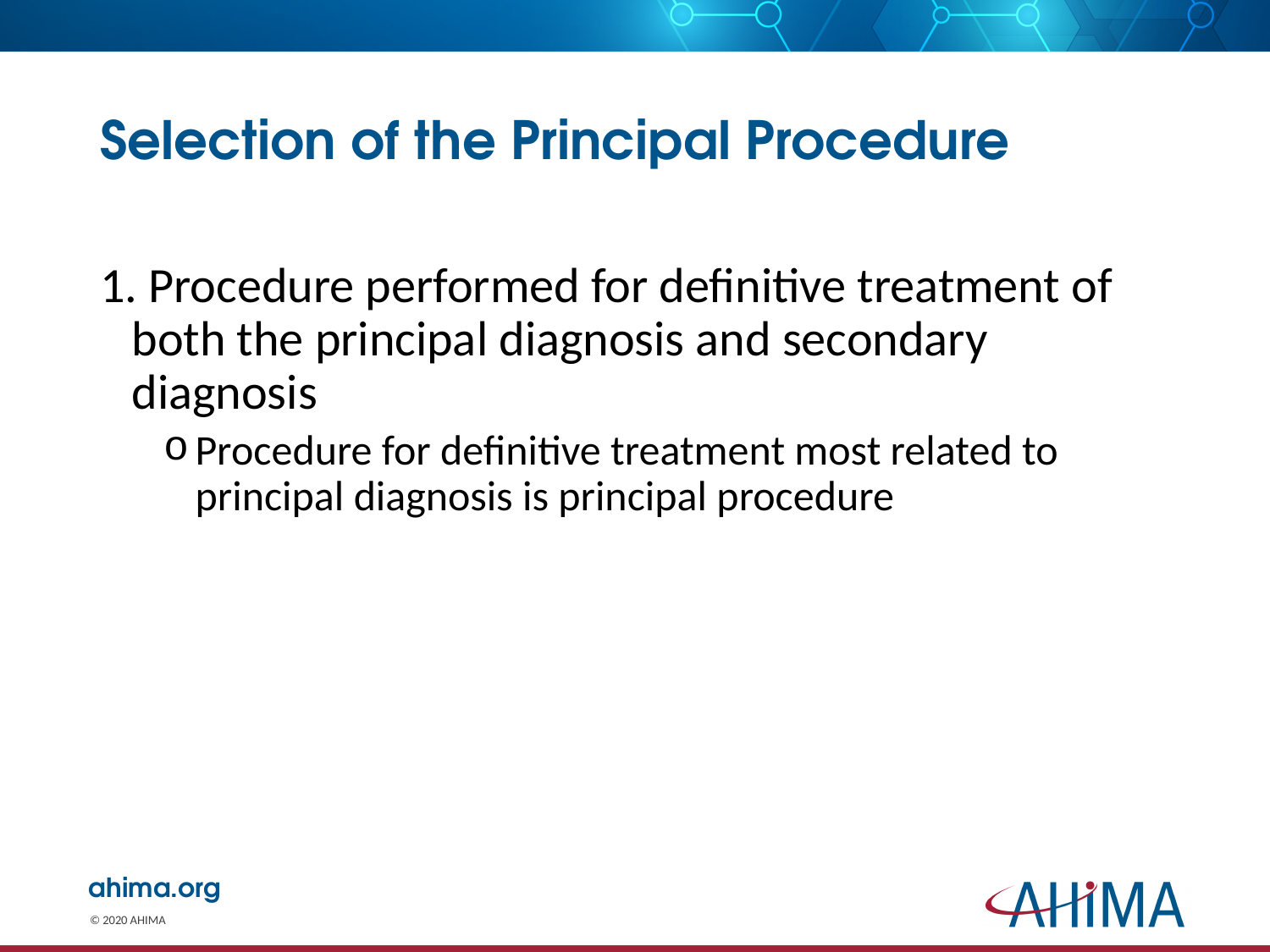

# Selection of the Principal Procedure
1. Procedure performed for definitive treatment of both the principal diagnosis and secondary diagnosis
Procedure for definitive treatment most related to principal diagnosis is principal procedure